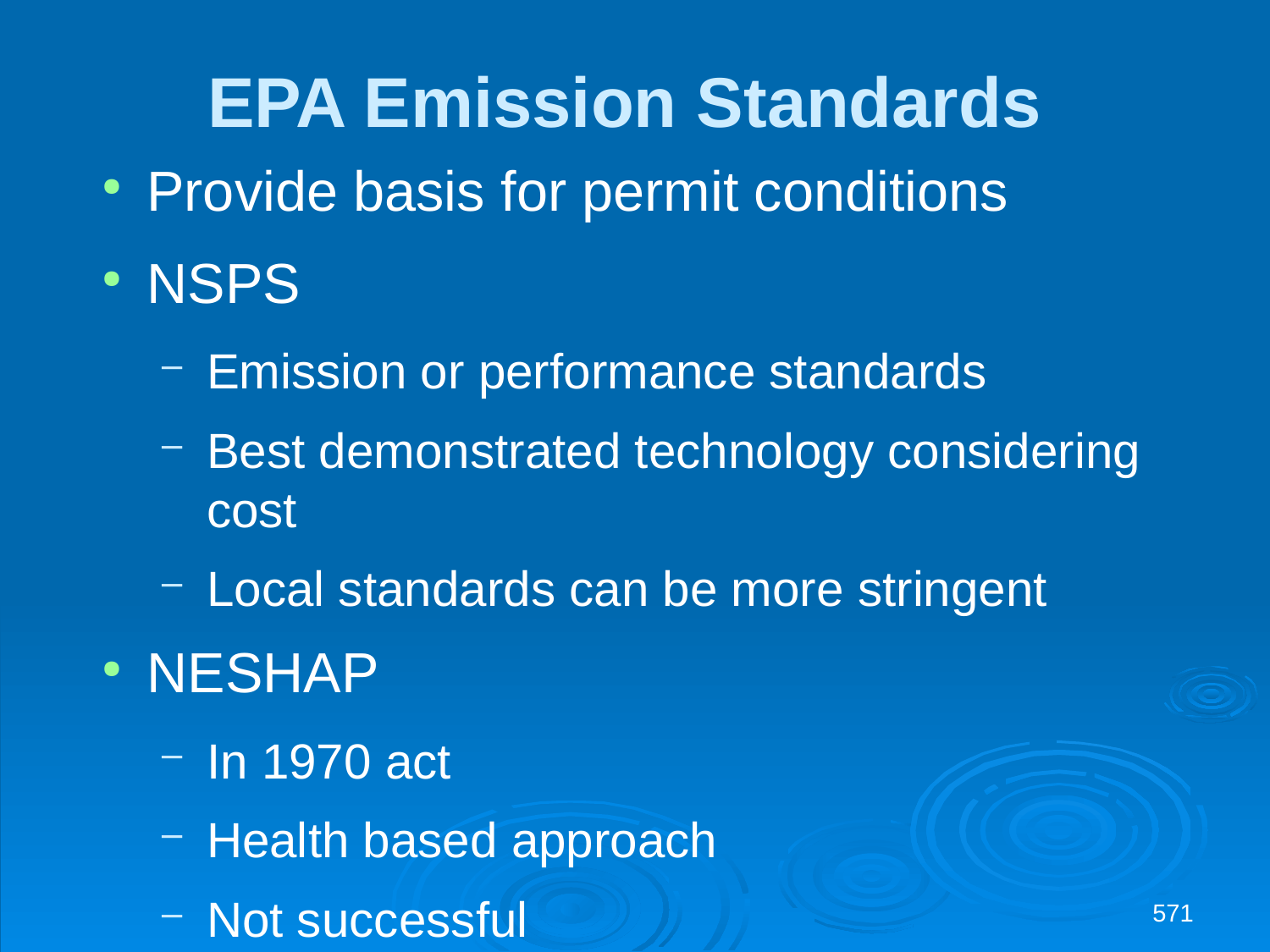

EPA Emission Standards
Provide basis for permit conditions
NSPS
Emission or performance standards
Best demonstrated technology considering cost
Local standards can be more stringent
NESHAP
In 1970 act
Health based approach
Not successful
571